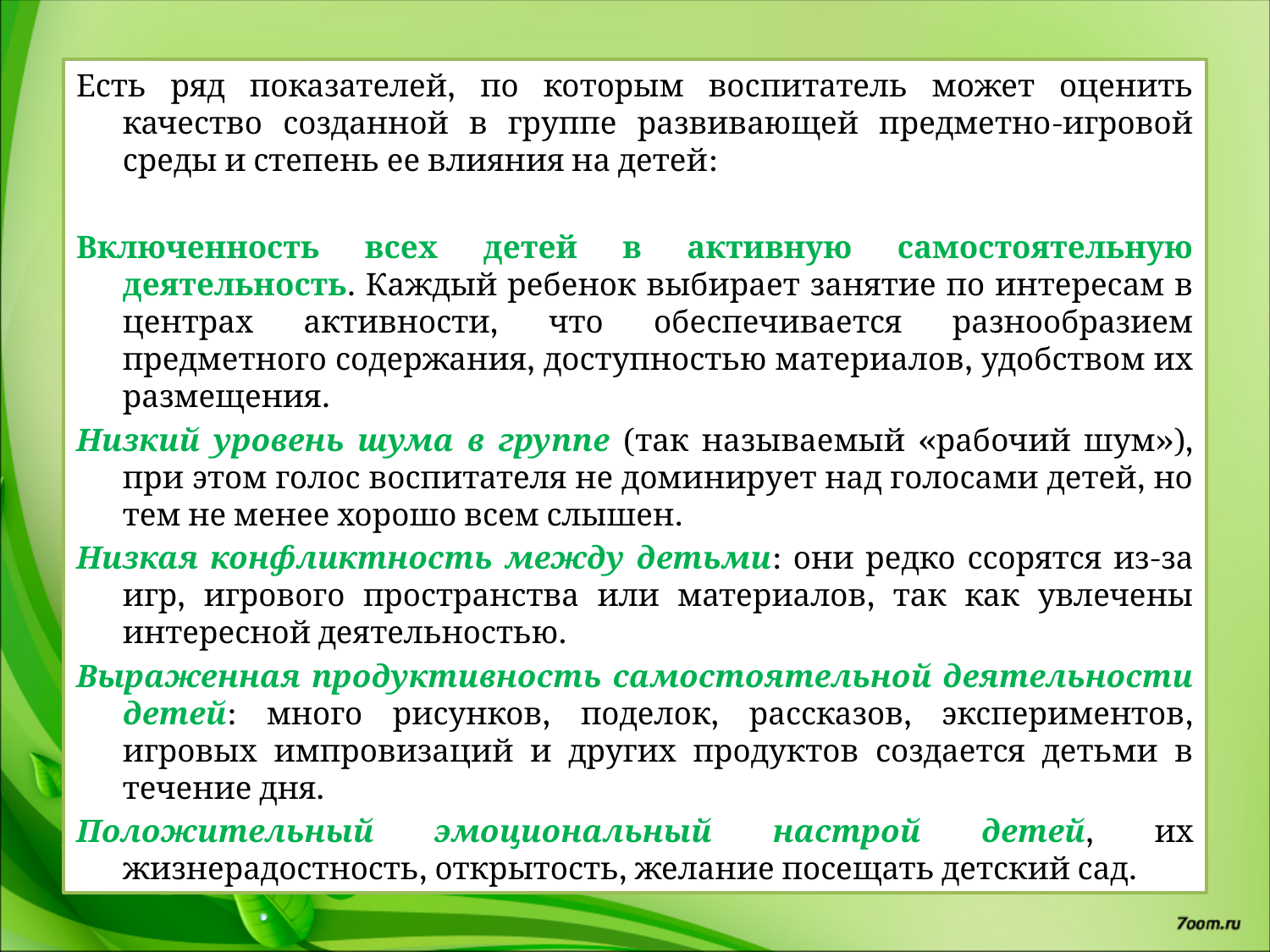

Есть ряд показателей, по которым воспитатель может оценить качество созданной в группе развивающей предметно-игровой среды и степень ее влияния на детей:

Включенность всех детей в активную самостоятельную деятельность. Каждый ребенок выбирает занятие по интересам в центрах активности, что обеспечивается разнообразием предметного содержания, доступностью материалов, удобством их размещения.
Низкий уровень шума в группе (так называемый «рабочий шум»), при этом голос воспитателя не доминирует над голосами детей, но тем не менее хорошо всем слышен.
Низкая конфликтность между детьми: они редко ссорятся из-за игр, игрового пространства или материалов, так как увлечены интересной деятельностью.
Выраженная продуктивность самостоятельной деятельности детей: много рисунков, поделок, рассказов, экспериментов, игровых импровизаций и других продуктов создается детьми в течение дня.
Положительный эмоциональный настрой детей, их жизнерадостность, открытость, желание посещать детский сад.